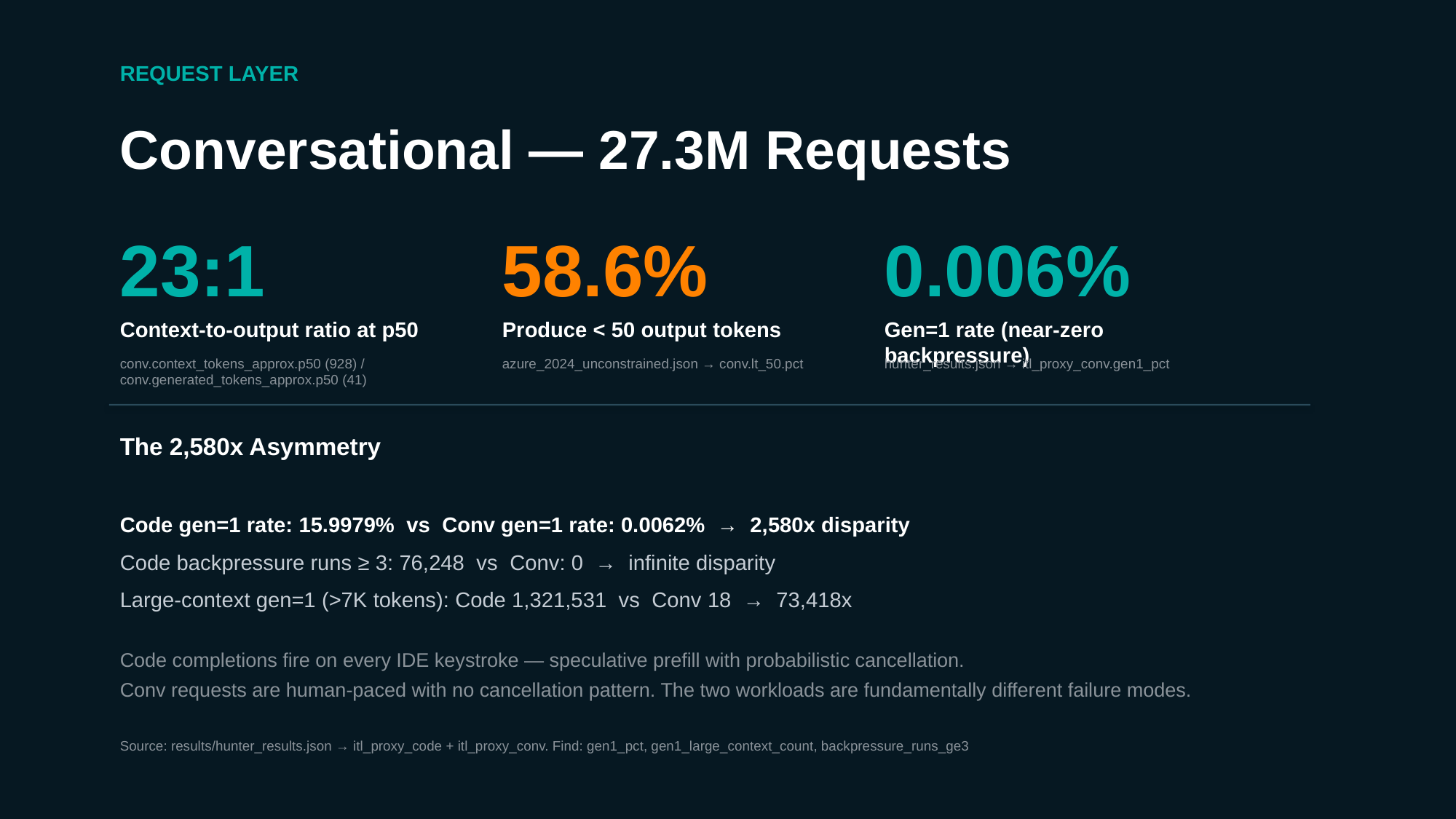

REQUEST LAYER
Conversational — 27.3M Requests
23:1
58.6%
0.006%
Context-to-output ratio at p50
Produce < 50 output tokens
Gen=1 rate (near-zero backpressure)
conv.context_tokens_approx.p50 (928) / conv.generated_tokens_approx.p50 (41)
azure_2024_unconstrained.json → conv.lt_50.pct
hunter_results.json → itl_proxy_conv.gen1_pct

The 2,580x Asymmetry

Code gen=1 rate: 15.9979%  vs  Conv gen=1 rate: 0.0062%  →  2,580x disparity
Code backpressure runs ≥ 3: 76,248  vs  Conv: 0  →  infinite disparity
Large-context gen=1 (>7K tokens): Code 1,321,531  vs  Conv 18  →  73,418x

Code completions fire on every IDE keystroke — speculative prefill with probabilistic cancellation.
Conv requests are human-paced with no cancellation pattern. The two workloads are fundamentally different failure modes.
Source: results/hunter_results.json → itl_proxy_code + itl_proxy_conv. Find: gen1_pct, gen1_large_context_count, backpressure_runs_ge3